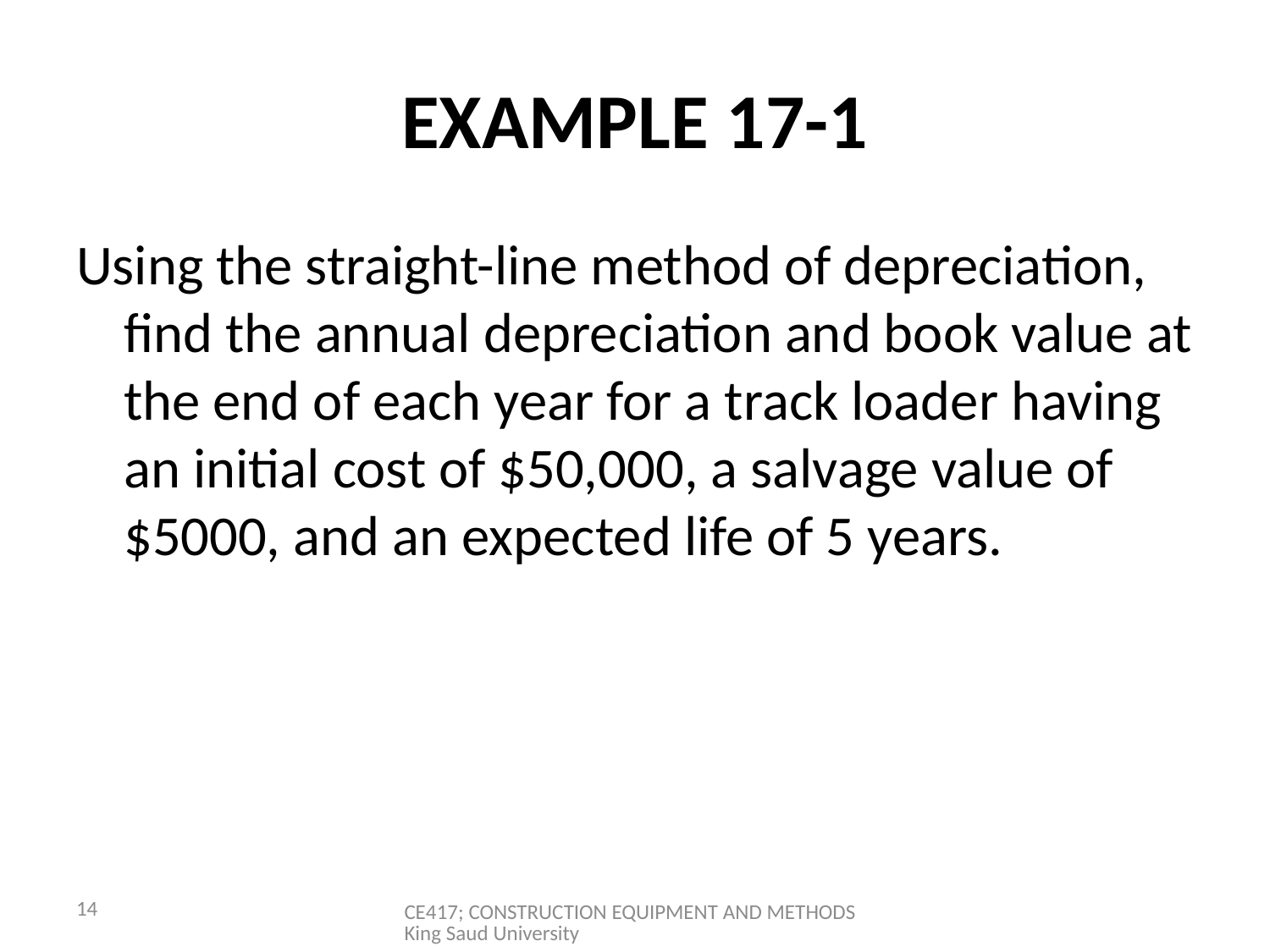

# EXAMPLE 17-1
Using the straight-line method of depreciation, find the annual depreciation and book value at the end of each year for a track loader having an initial cost of $50,000, a salvage value of $5000, and an expected life of 5 years.

14
CE417; CONSTRUCTION EQUIPMENT AND METHODS King Saud University